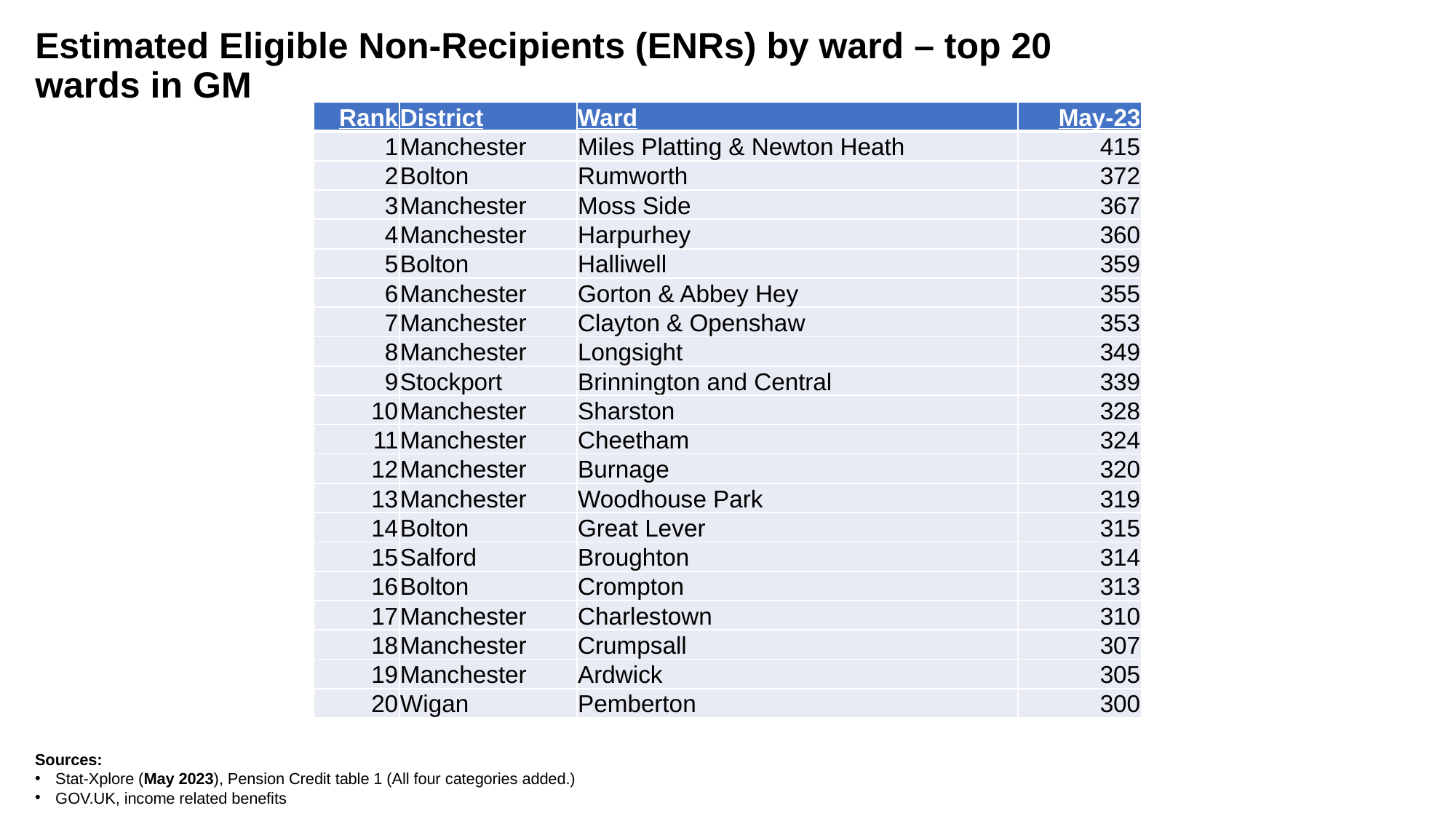

Estimated Eligible Non-recipients (ENRs) by ward – top 20 wards in GM
Estimated Eligible Non-Recipients (ENRs) by ward – top 20 wards in GM
| Rank | District | Ward | May-23 |
| --- | --- | --- | --- |
| 1 | Manchester | Miles Platting & Newton Heath | 415 |
| 2 | Bolton | Rumworth | 372 |
| 3 | Manchester | Moss Side | 367 |
| 4 | Manchester | Harpurhey | 360 |
| 5 | Bolton | Halliwell | 359 |
| 6 | Manchester | Gorton & Abbey Hey | 355 |
| 7 | Manchester | Clayton & Openshaw | 353 |
| 8 | Manchester | Longsight | 349 |
| 9 | Stockport | Brinnington and Central | 339 |
| 10 | Manchester | Sharston | 328 |
| 11 | Manchester | Cheetham | 324 |
| 12 | Manchester | Burnage | 320 |
| 13 | Manchester | Woodhouse Park | 319 |
| 14 | Bolton | Great Lever | 315 |
| 15 | Salford | Broughton | 314 |
| 16 | Bolton | Crompton | 313 |
| 17 | Manchester | Charlestown | 310 |
| 18 | Manchester | Crumpsall | 307 |
| 19 | Manchester | Ardwick | 305 |
| 20 | Wigan | Pemberton | 300 |
Sources:
Stat-Xplore (May 2023), Pension Credit table 1 (All four categories added.)
GOV.UK, income related benefits